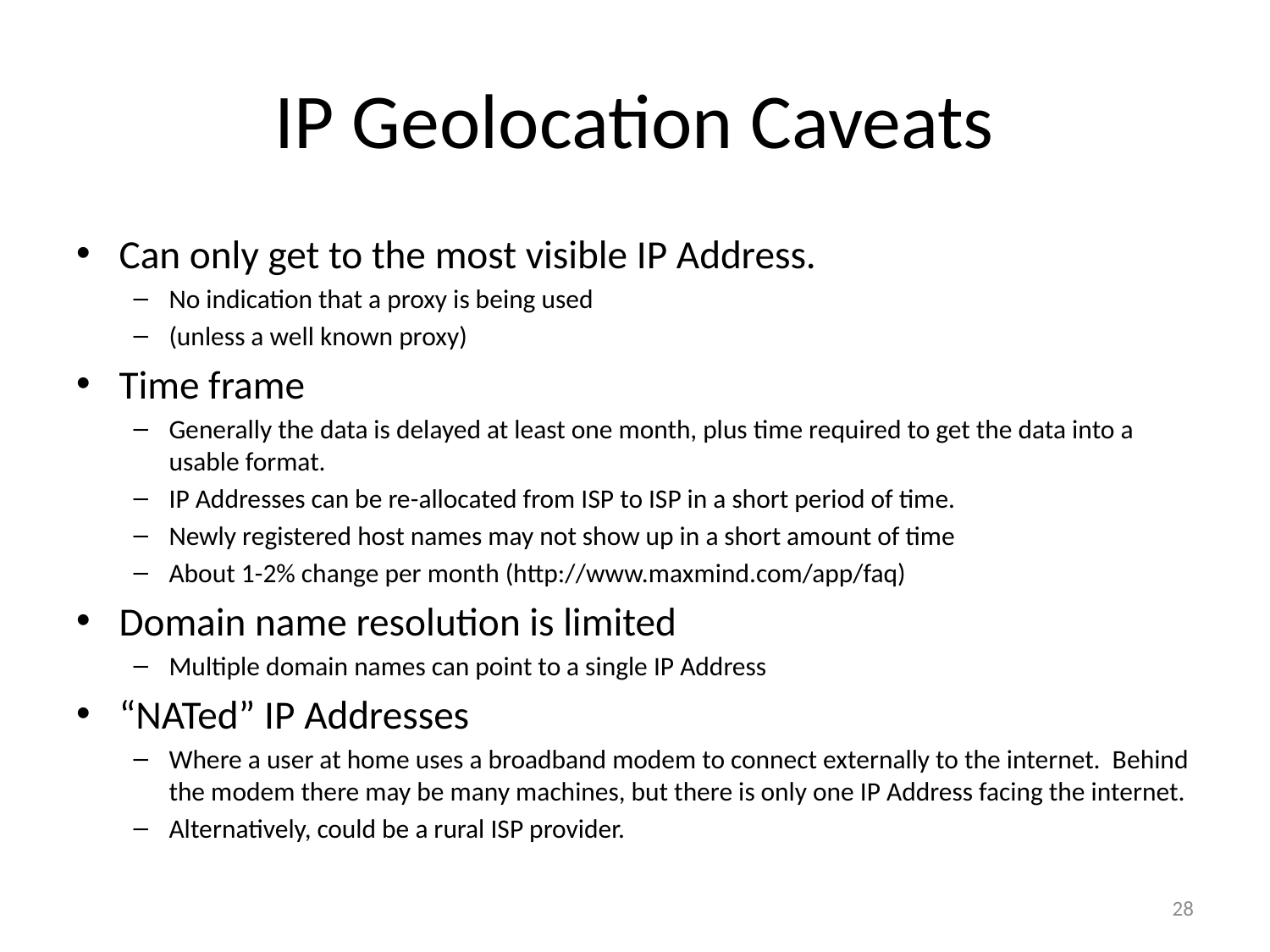

# IP Geolocation Caveats
Can only get to the most visible IP Address.
No indication that a proxy is being used
(unless a well known proxy)
Time frame
Generally the data is delayed at least one month, plus time required to get the data into a usable format.
IP Addresses can be re-allocated from ISP to ISP in a short period of time.
Newly registered host names may not show up in a short amount of time
About 1-2% change per month (http://www.maxmind.com/app/faq)
Domain name resolution is limited
Multiple domain names can point to a single IP Address
“NATed” IP Addresses
Where a user at home uses a broadband modem to connect externally to the internet.  Behind the modem there may be many machines, but there is only one IP Address facing the internet.
Alternatively, could be a rural ISP provider.

28